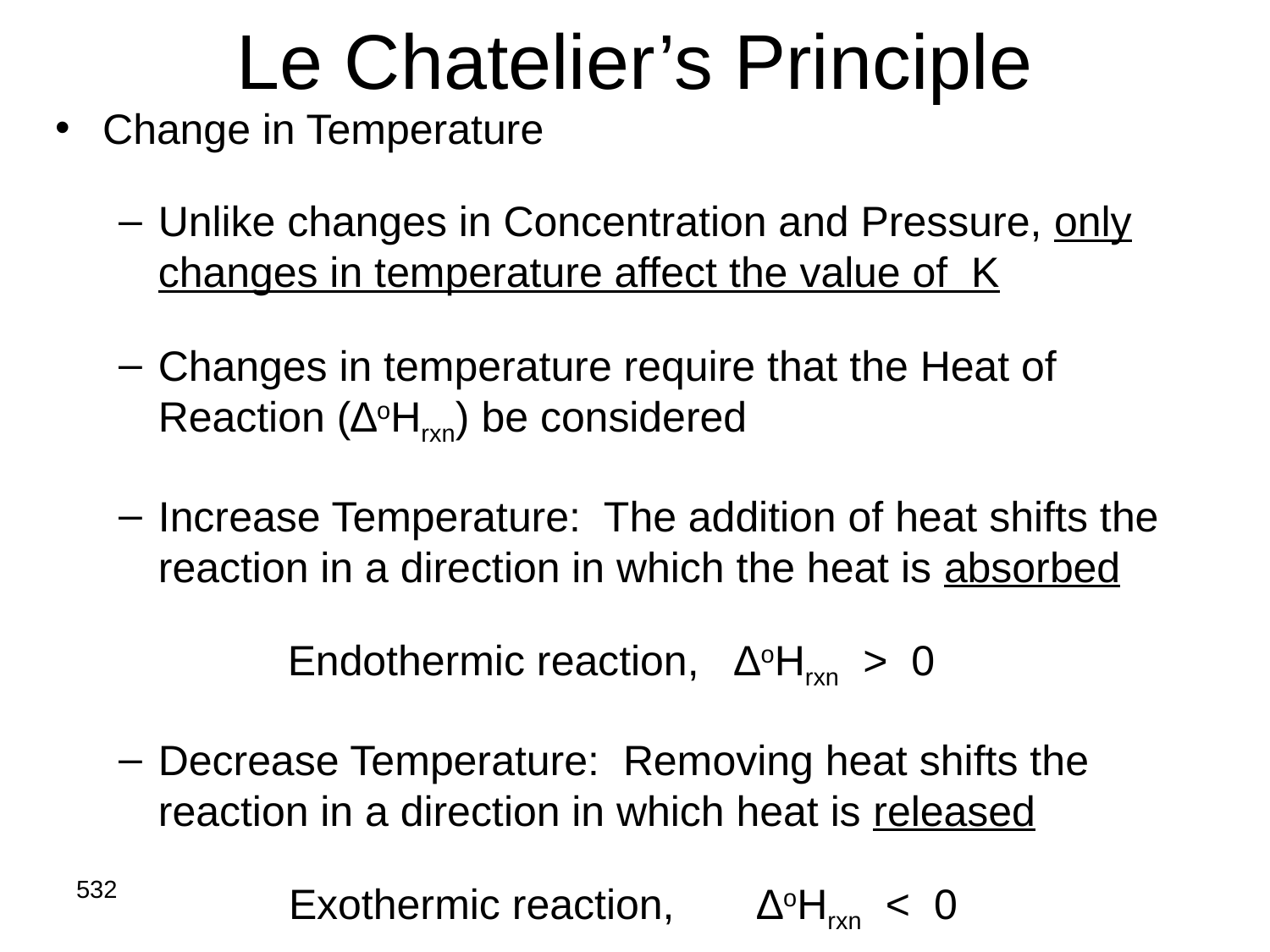

# Le Chatelier’s Principle
Change in Temperature
Unlike changes in Concentration and Pressure, only changes in temperature affect the value of  K
Changes in temperature require that the Heat of Reaction (∆oHrxn) be considered
Increase Temperature:  The addition of heat shifts the reaction in a direction in which the heat is absorbed
    Endothermic reaction,   ∆oHrxn  >  0
Decrease Temperature:  Removing heat shifts the reaction in a direction in which heat is released
  Exothermic reaction,       ∆oHrxn  <  0
532